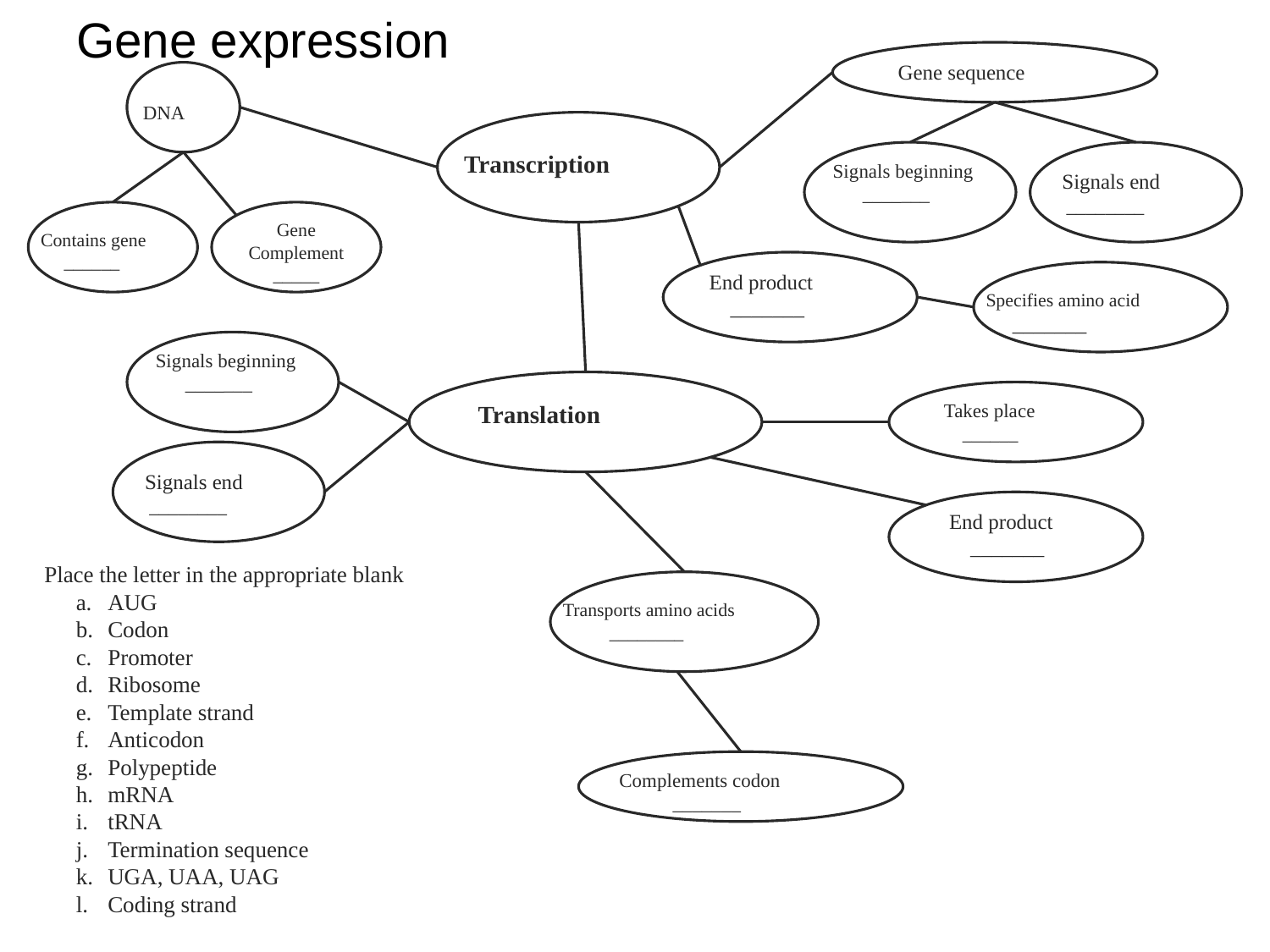

Gene expression

  Gene sequence

      DNA

Transcription

Signals beginning
_______
 Signals end
  ________

Gene
Complement
_____
Contains gene
     ______

 End product
     _______

Specifies amino acid
     _______

Signals beginning
_______

Translation
Takes place
    ______

 Signals end
  ________

 End product
     _______

Transports amino acids
          ________

Complements codon
           _______
	Place the letter in the appropriate blank
AUG
Codon
Promoter
Ribosome
Template strand
Anticodon
Polypeptide
mRNA
tRNA
Termination sequence
UGA, UAA, UAG
Coding strand